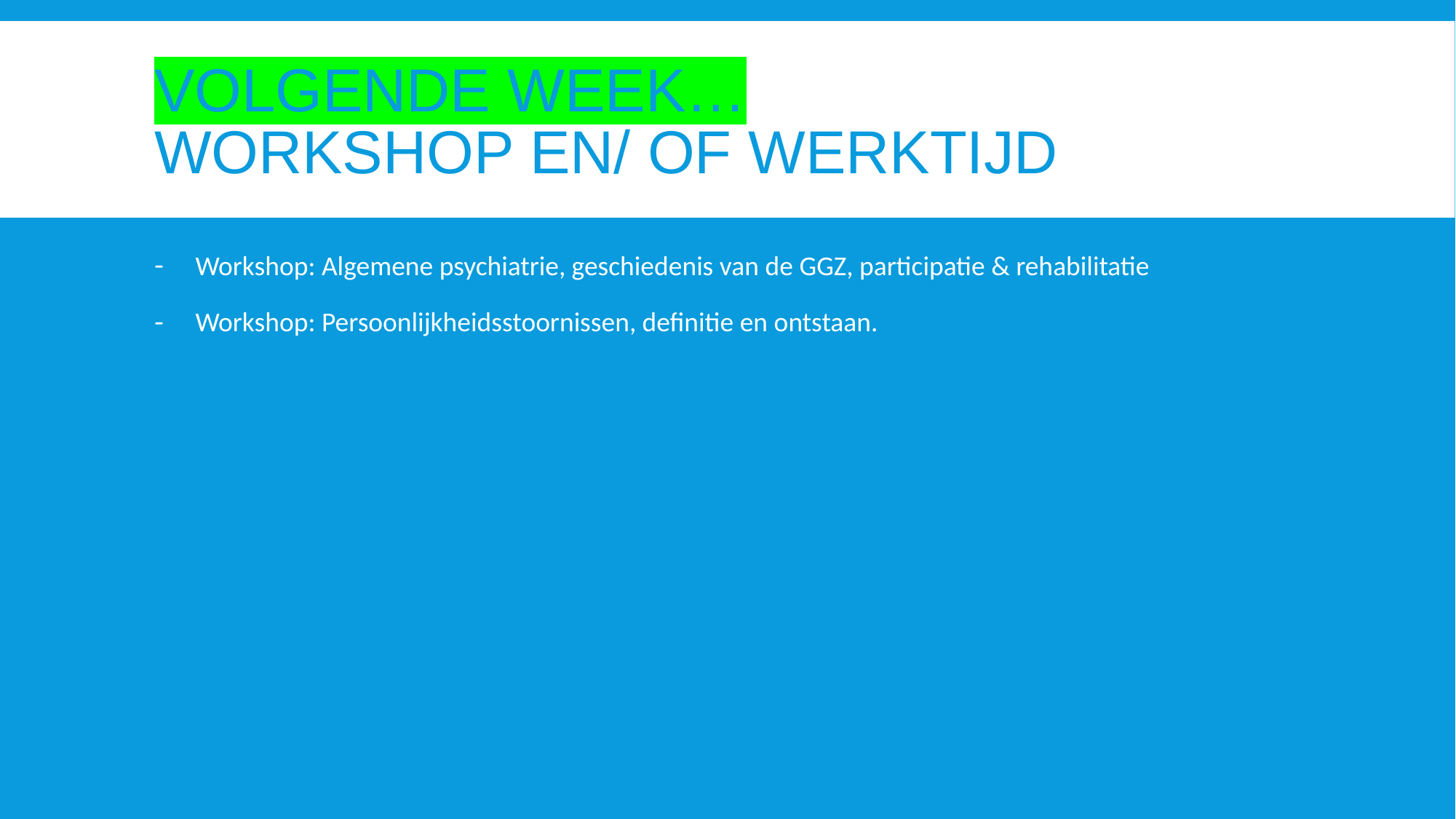

# Volgende week… Workshop en/ of werktijd
Workshop: Algemene psychiatrie, geschiedenis van de GGZ, participatie & rehabilitatie
Workshop: Persoonlijkheidsstoornissen, definitie en ontstaan.